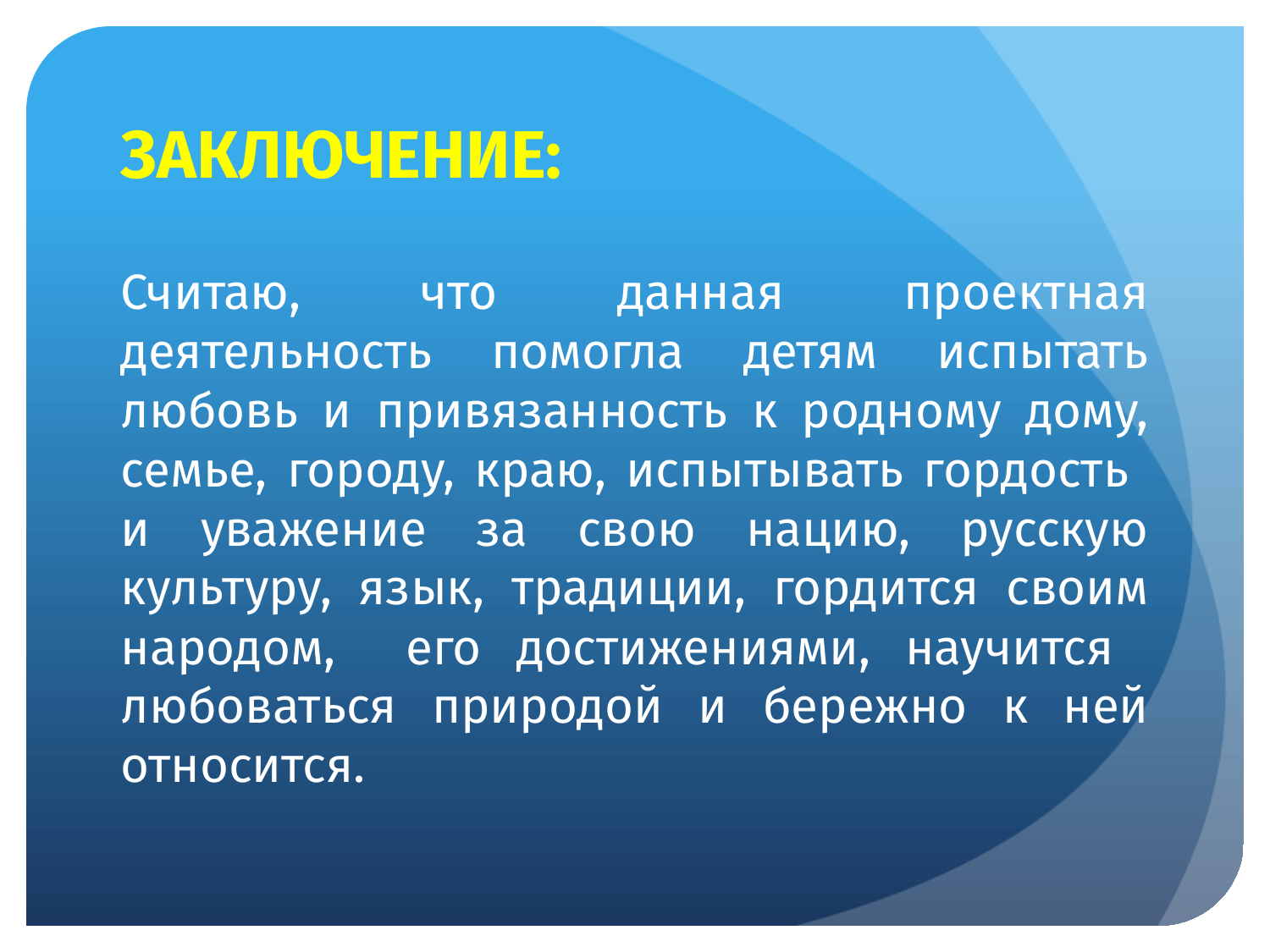

# ЗАКЛЮЧЕНИЕ:
Считаю, что данная проектная деятельность помогла детям испытать любовь и привязанность к родному дому, семье, городу, краю, испытывать гордость  и уважение за свою нацию, русскую культуру, язык, традиции, гордится своим народом,  его достижениями, научится  любоваться природой и бережно к ней относится.